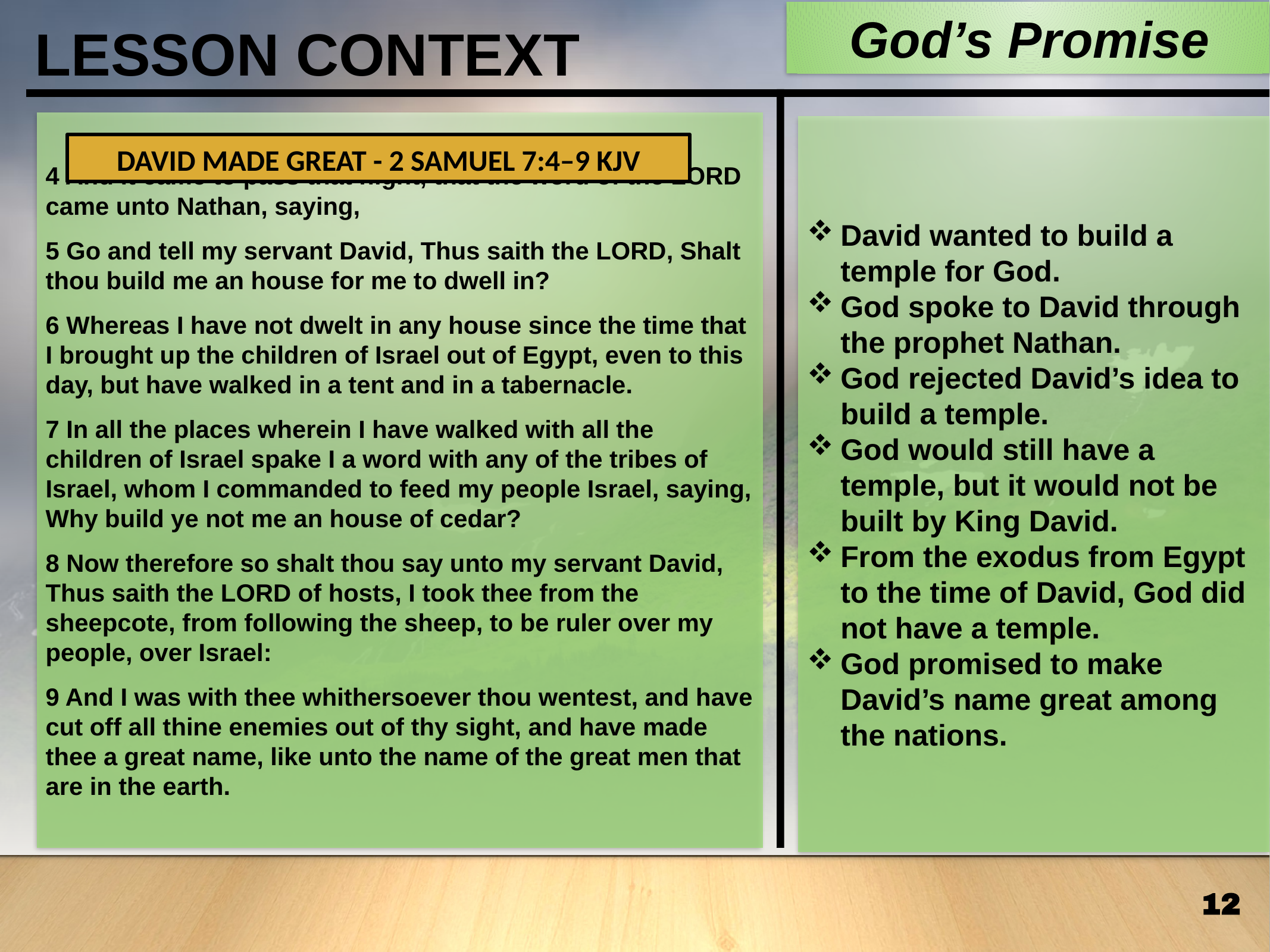

God’s Promise
LESSON CONTEXT
4 And it came to pass that night, that the word of the LORD came unto Nathan, saying,
5 Go and tell my servant David, Thus saith the LORD, Shalt thou build me an house for me to dwell in?
6 Whereas I have not dwelt in any house since the time that I brought up the children of Israel out of Egypt, even to this day, but have walked in a tent and in a tabernacle.
7 In all the places wherein I have walked with all the children of Israel spake I a word with any of the tribes of Israel, whom I commanded to feed my people Israel, saying, Why build ye not me an house of cedar?
8 Now therefore so shalt thou say unto my servant David, Thus saith the LORD of hosts, I took thee from the sheepcote, from following the sheep, to be ruler over my people, over Israel:
9 And I was with thee whithersoever thou wentest, and have cut off all thine enemies out of thy sight, and have made thee a great name, like unto the name of the great men that are in the earth.
David wanted to build a temple for God.
God spoke to David through the prophet Nathan.
God rejected David’s idea to build a temple.
God would still have a temple, but it would not be built by King David.
From the exodus from Egypt to the time of David, God did not have a temple.
God promised to make David’s name great among the nations.
David Made Great - 2 Samuel 7:4–9 KJV

12